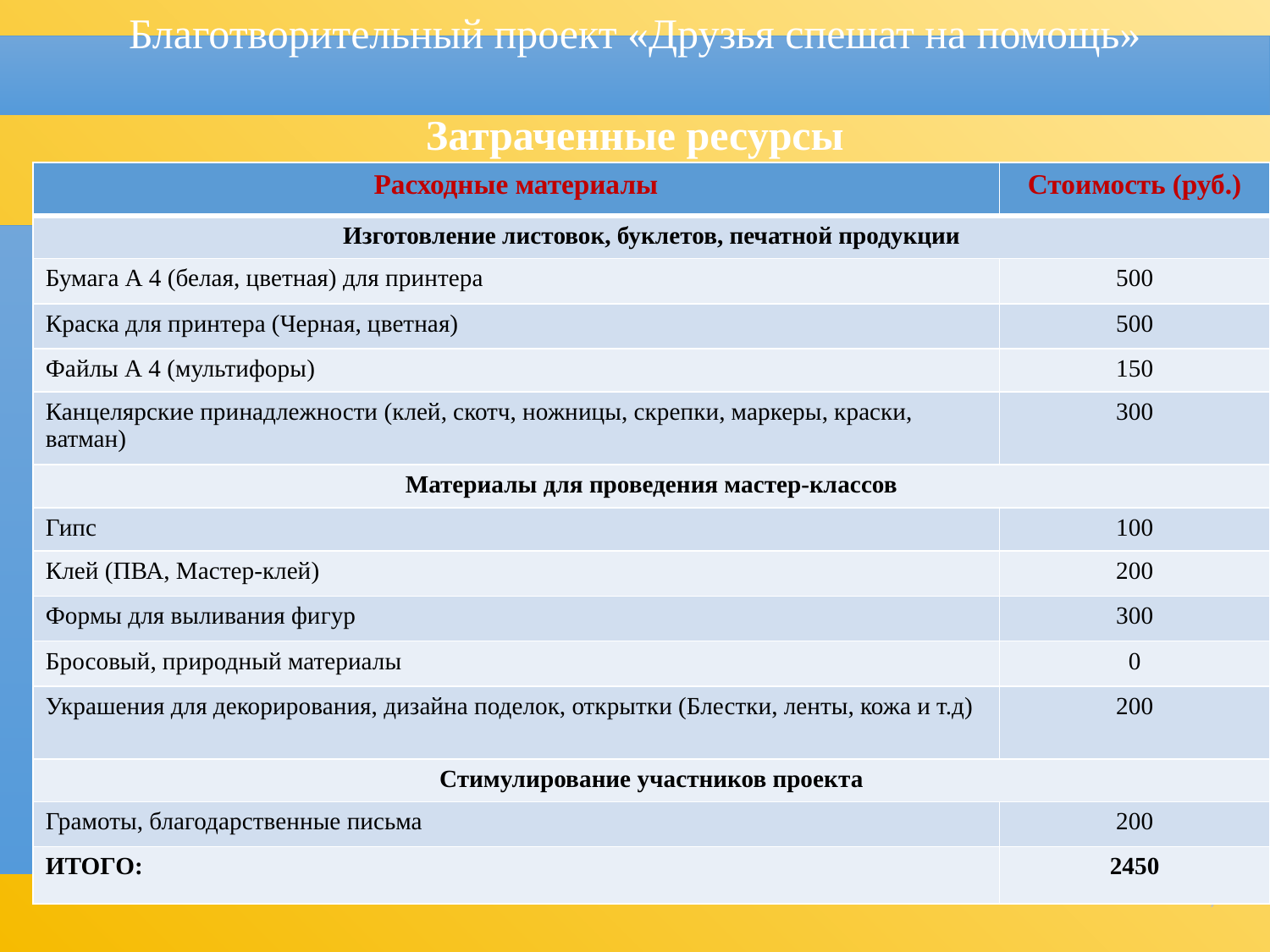

Благотворительный проект «Друзья спешат на помощь»

Затраченные ресурсы
| Расходные материалы | Стоимость (руб.) |
| --- | --- |
| Изготовление листовок, буклетов, печатной продукции |  |
| Бумага А 4 (белая, цветная) для принтера | 500 |
| Краска для принтера (Черная, цветная) | 500 |
| Файлы А 4 (мультифоры) | 150 |
| Канцелярские принадлежности (клей, скотч, ножницы, скрепки, маркеры, краски, ватман) | 300 |
| Материалы для проведения мастер-классов |  |
| Гипс | 100 |
| Клей (ПВА, Мастер-клей) | 200 |
| Формы для выливания фигур | 300 |
| Бросовый, природный материалы | 0 |
| Украшения для декорирования, дизайна поделок, открытки (Блестки, ленты, кожа и т.д) | 200 |
| Стимулирование участников проекта |  |
| Грамоты, благодарственные письма | 200 |
| ИТОГО: | 2450 |

7